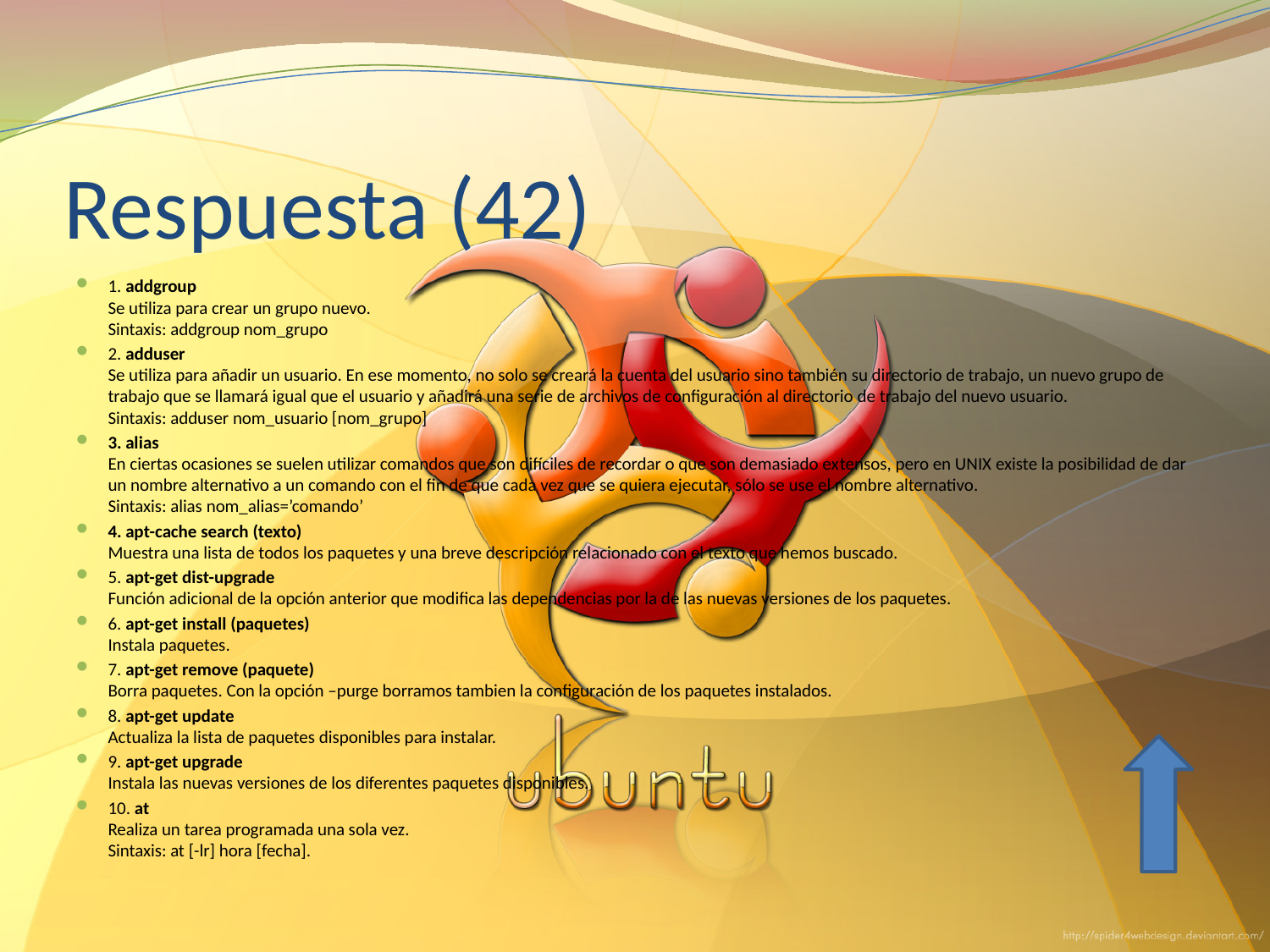

# Respuesta (42)
1. addgroup
Se utiliza para crear un grupo nuevo.
Sintaxis: addgroup nom_grupo
2. adduser
Se utiliza para añadir un usuario. En ese momento, no solo se creará la cuenta del usuario sino también su directorio de trabajo, un nuevo grupo de trabajo que se llamará igual que el usuario y añadirá una se­rie de archivos de configuración al directorio de trabajo del nuevo usuario.
Sintaxis: adduser nom_usuario [nom_grupo]
3. alias
En ciertas ocasiones se suelen utilizar comandos que son difíciles de recordar o que son demasiado ex­tensos, pero en UNIX existe la posibilidad de dar un nombre alternativo a un comando con el fin de que cada vez que se quiera ejecutar, sólo se use el nombre alternativo.
Sintaxis: alias nom_alias=’comando’
4. apt-cache search (texto)
Muestra una lista de todos los paquetes y una breve descripción relacionado con el texto que hemos buscado.
5. apt-get dist-upgrade
Función adicional de la opción anterior que modifica las dependencias por la de las nuevas versiones de los paquetes.
6. apt-get install (paquetes)
Instala paquetes.
7. apt-get remove (paquete)
Borra paquetes. Con la opción –purge borramos tambien la configuración de los paquetes instalados.
8. apt-get update
Actualiza la lista de paquetes disponibles para instalar.
9. apt-get upgrade
Instala las nuevas versiones de los diferentes paquetes disponibles.
10. at
Realiza un tarea programada una sola vez.
Sintaxis: at [-lr] hora [fecha].